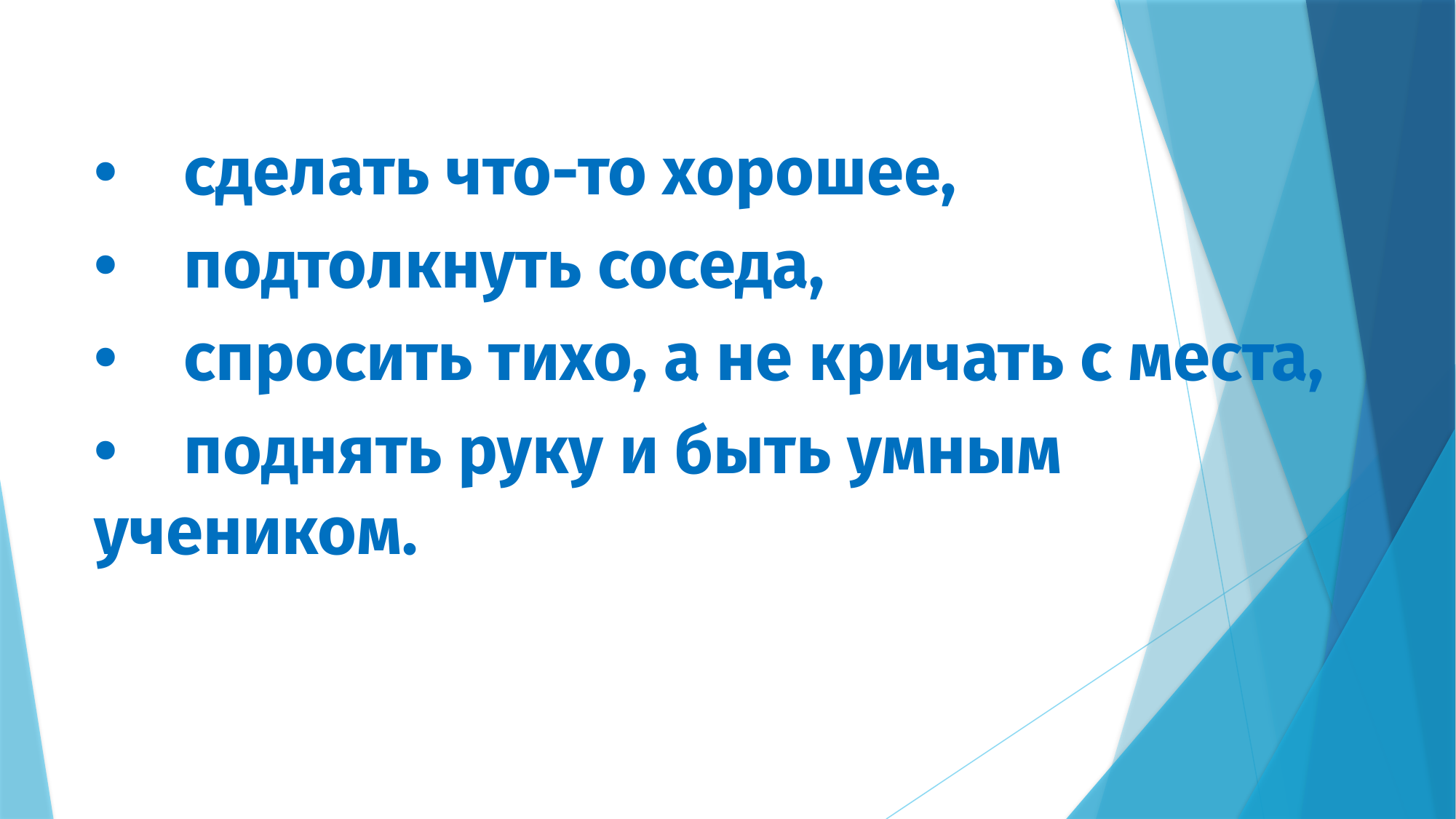

•	сделать что-то хорошее,
•	подтолкнуть соседа,
•	спросить тихо, а не кричать с места,
•	поднять руку и быть умным учеником.